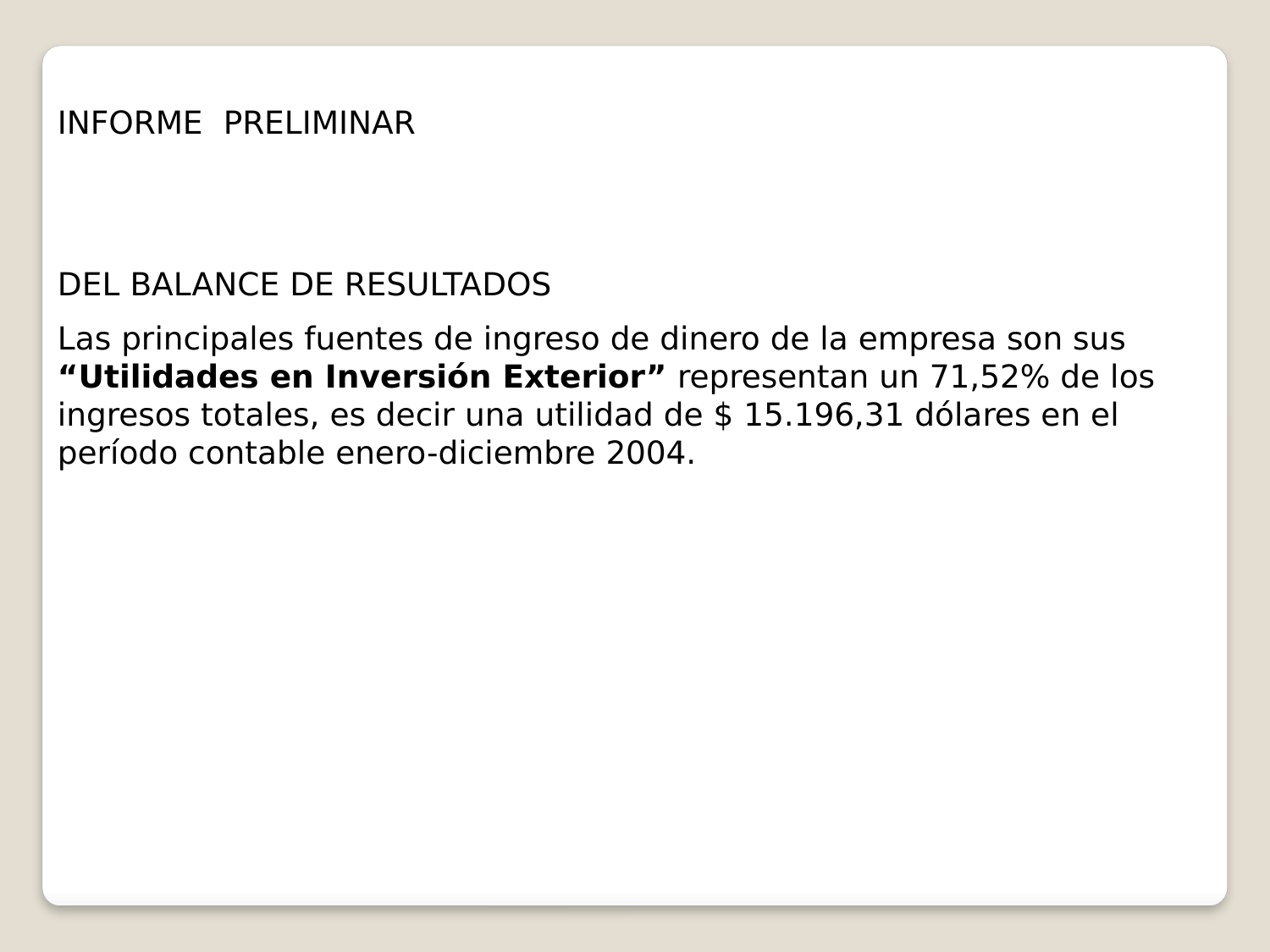

INFORME  PRELIMINAR

DEL BALANCE DE RESULTADOS
Las principales fuentes de ingreso de dinero de la empresa son sus “Utilidades en Inversión Exterior” representan un 71,52% de los ingresos totales, es decir una utilidad de $ 15.196,31 dólares en el período contable enero-diciembre 2004.